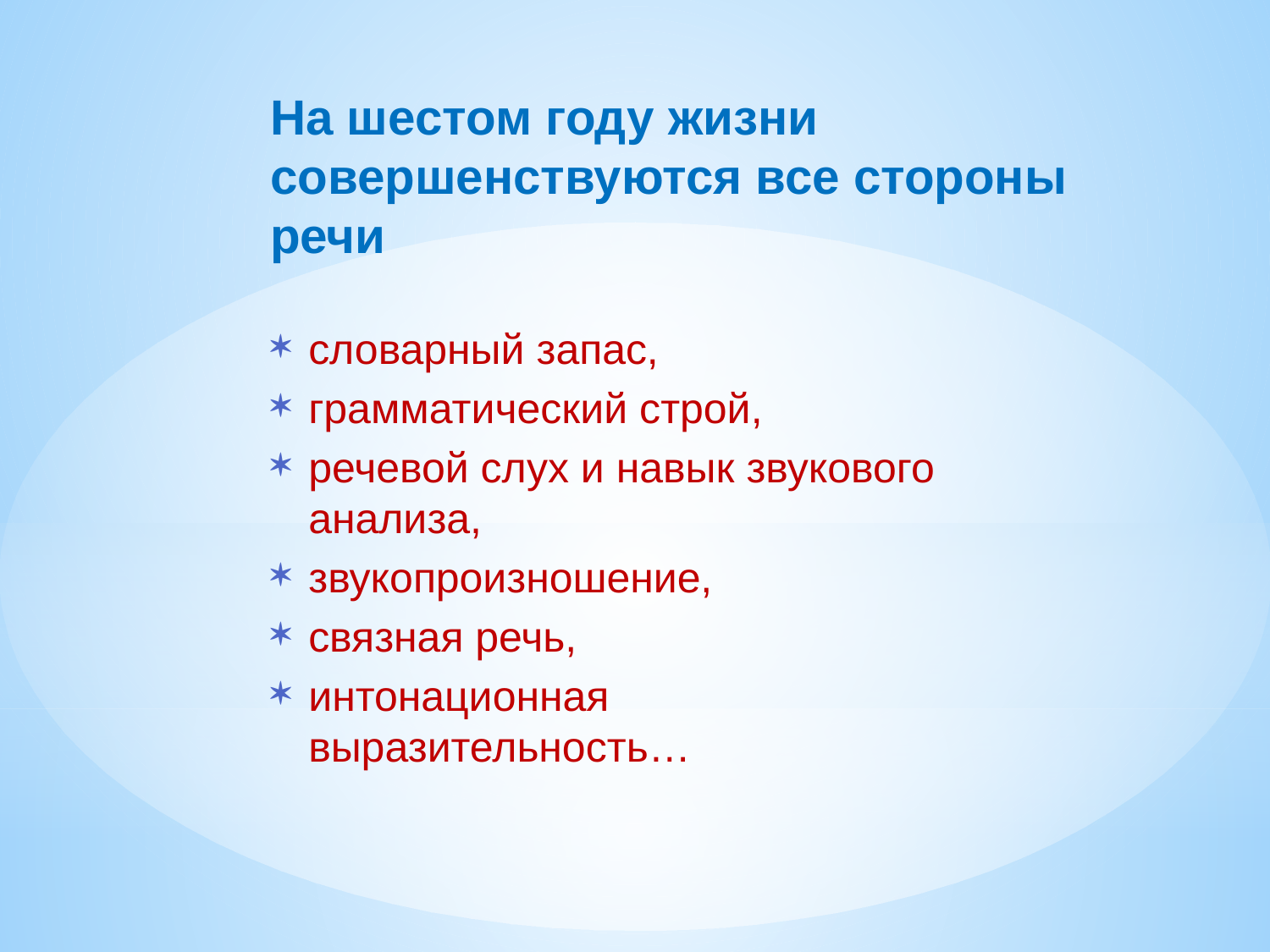

На шестом году жизни     совершенствуются все стороны речи
словарный запас,
грамматический строй,
речевой слух и навык звукового анализа,
звукопроизношение,
связная речь,
интонационная выразительность…